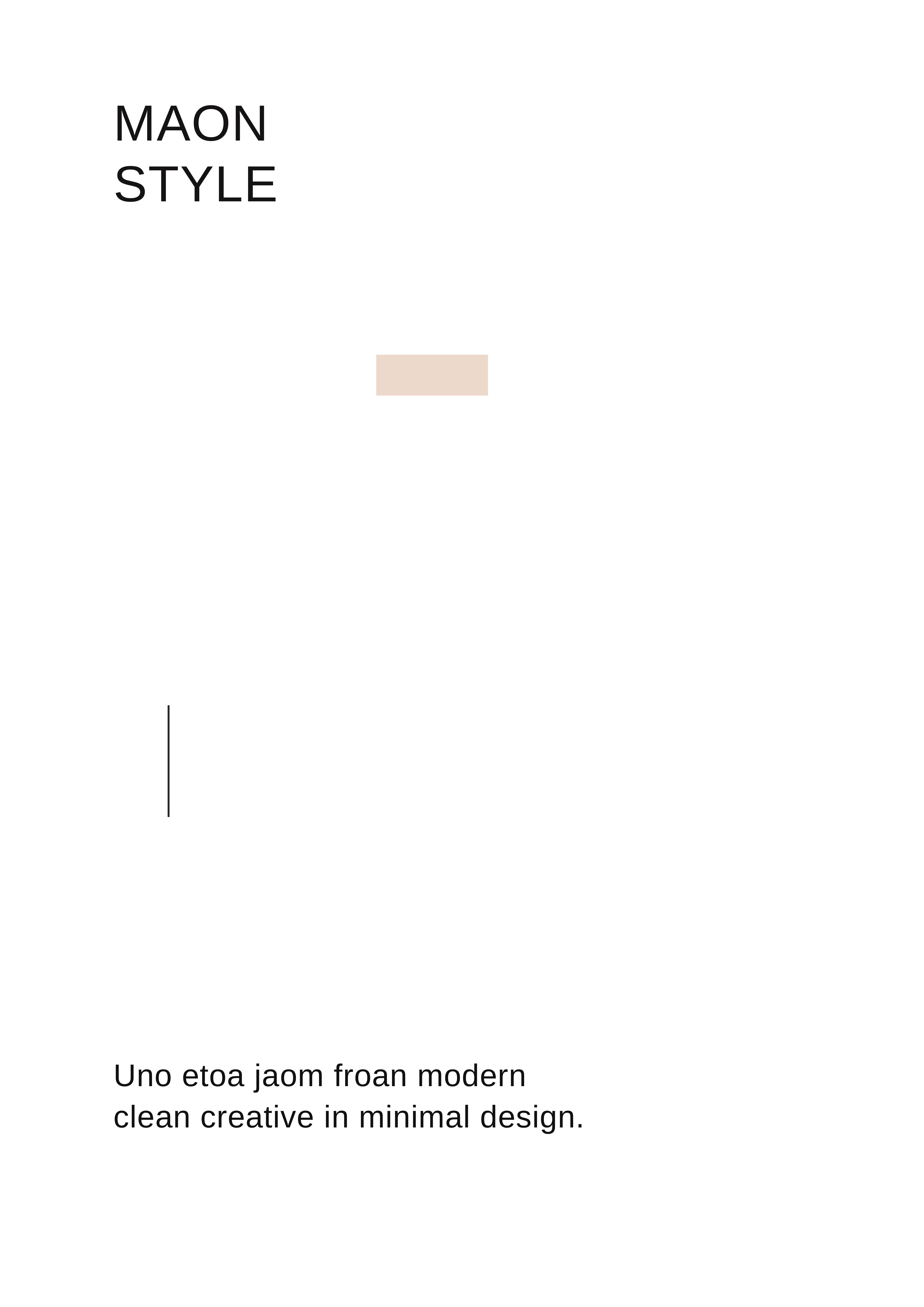

MAON STYLE

Uno etoa jaom froan modern clean creative in minimal design.